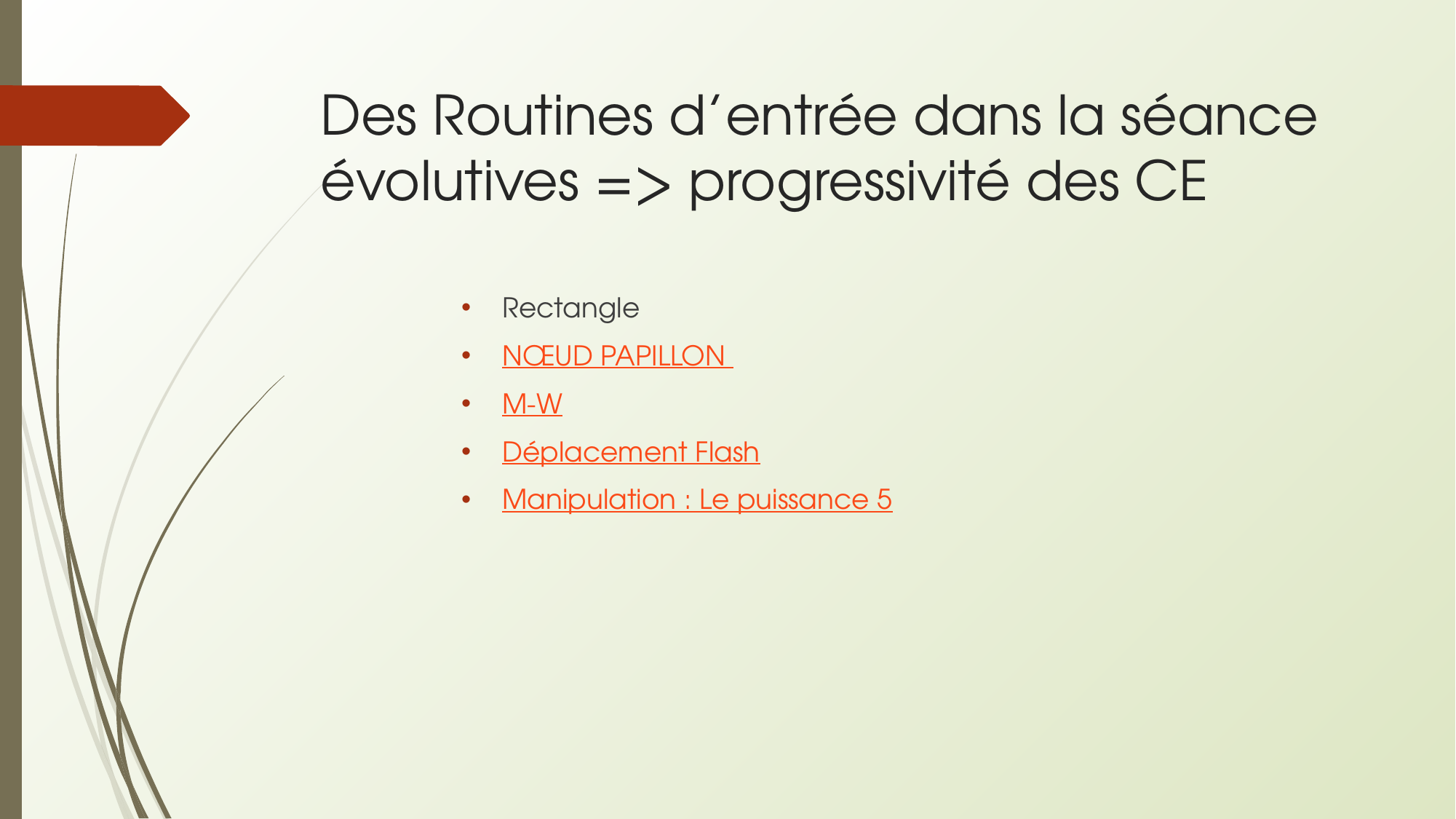

# Des Routines d’entrée dans la séance évolutives => progressivité des CE
Rectangle
NŒUD PAPILLON
M-W
Déplacement Flash
Manipulation : Le puissance 5